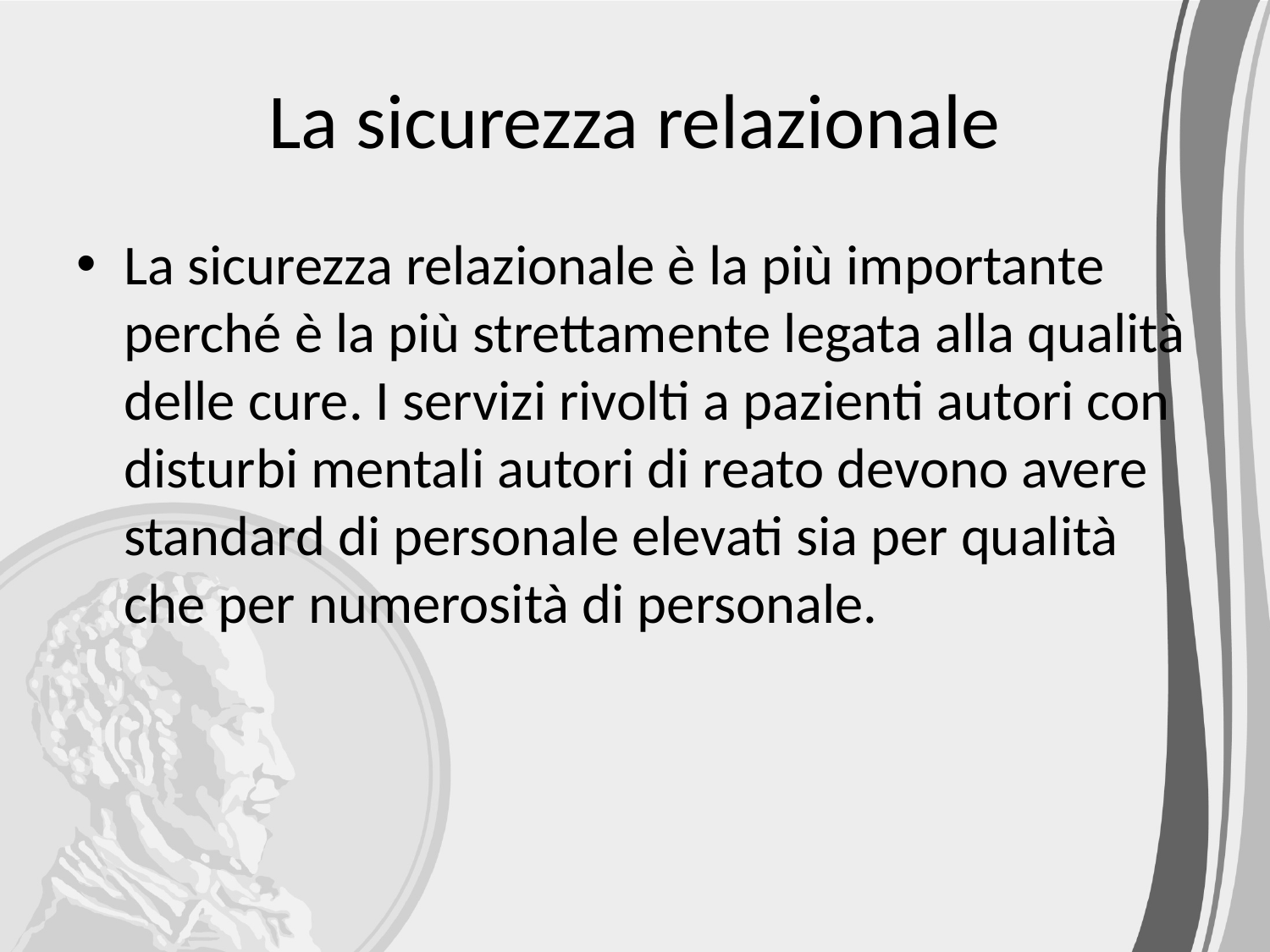

# La sicurezza relazionale
La sicurezza relazionale è la più importante perché è la più strettamente legata alla qualità delle cure. I servizi rivolti a pazienti autori con disturbi mentali autori di reato devono avere standard di personale elevati sia per qualità che per numerosità di personale.